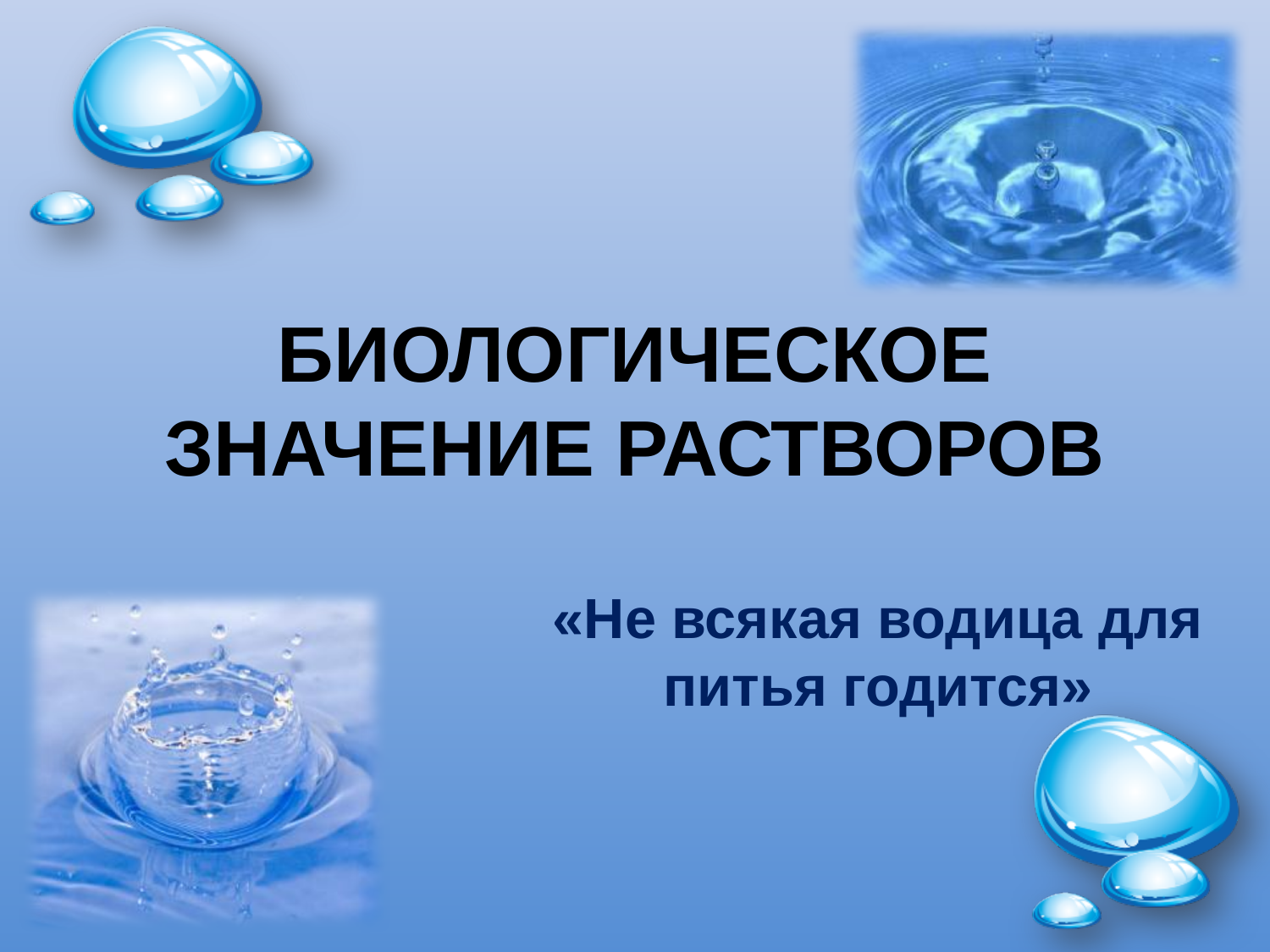

# Биологическое значение растворов
«Не всякая водица для питья годится»